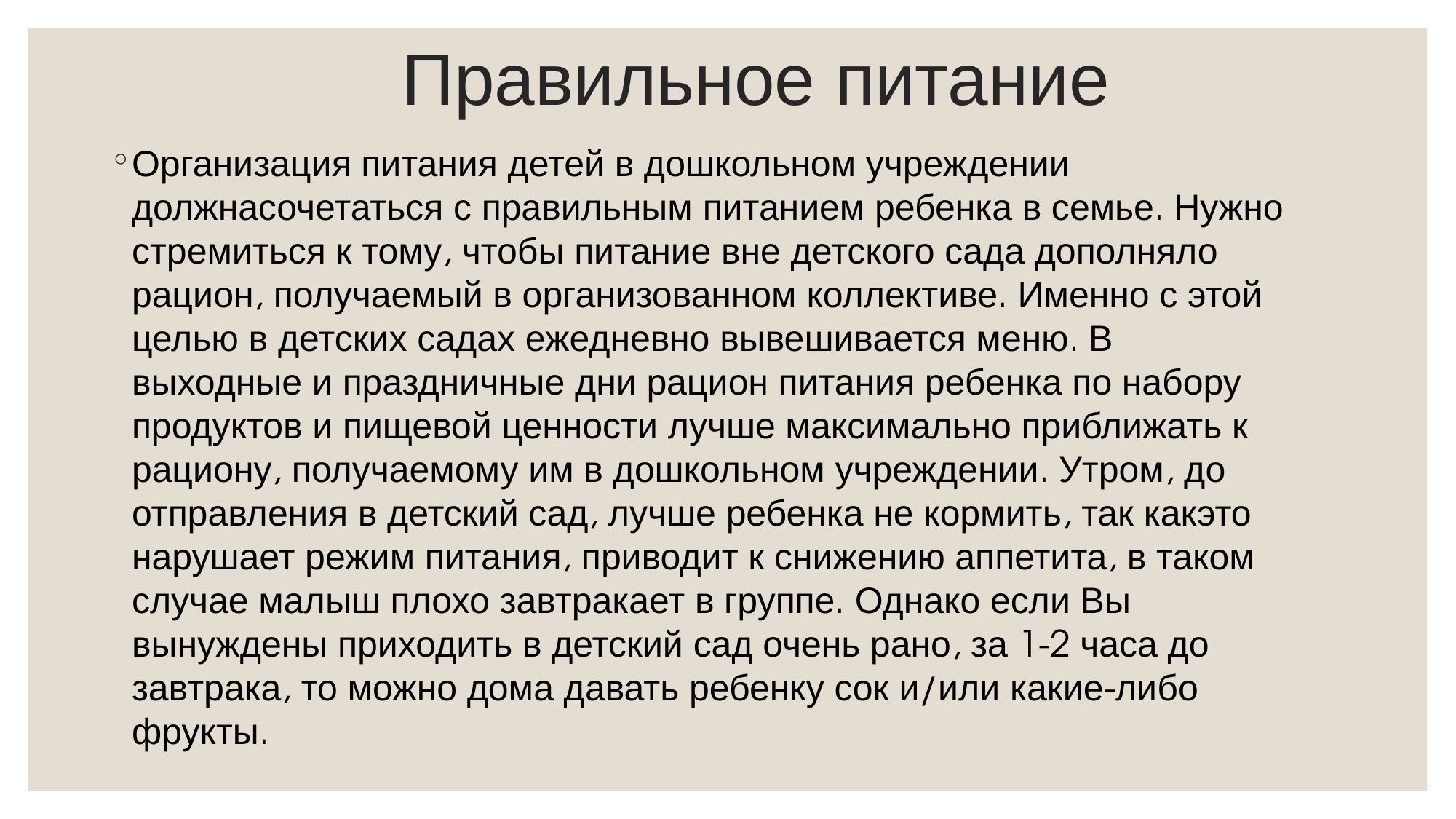

# Правильное питание
Организация питания детей в дошкольном учреждении должнасочетаться с правильным питанием ребенка в семье. Нужно стремиться к тому, чтобы питание вне детского сада дополняло рацион, получаемый в организованном коллективе. Именно с этой целью в детских садах ежедневно вывешивается меню. В выходные и праздничные дни рацион питания ребенка по набору продуктов и пищевой ценности лучше максимально приближать к рациону, получаемому им в дошкольном учреждении. Утром, до отправления в детский сад, лучше ребенка не кормить, так какэто нарушает режим питания, приводит к снижению аппетита, в таком случае малыш плохо завтракает в группе. Однако если Вы вынуждены приходить в детский сад очень рано, за 1-2 часа до завтрака, то можно дома давать ребенку сок и/или какие-либо фрукты.